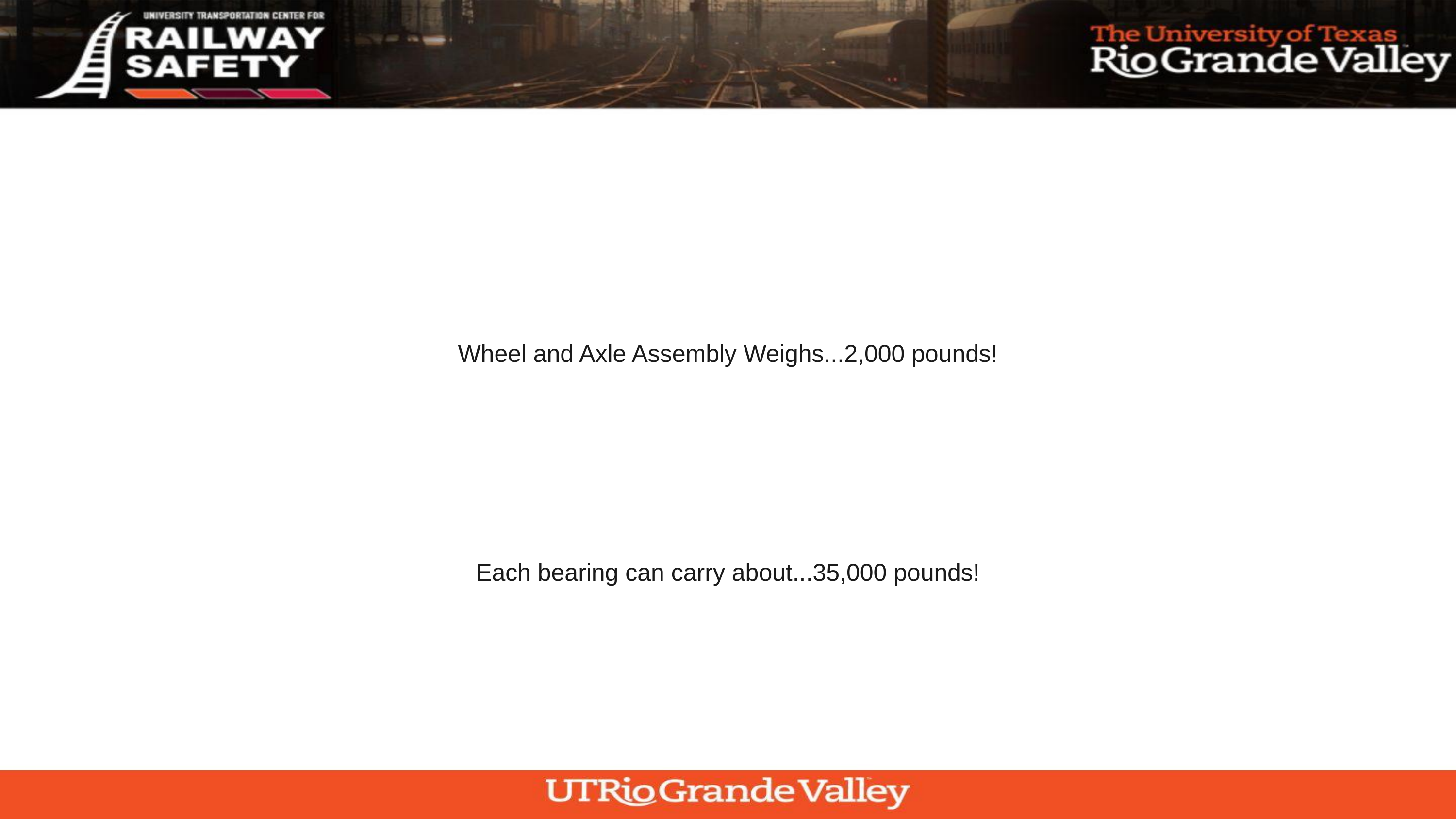

Wheel and Axle Assembly Weighs...2,000 pounds!

Each bearing can carry about...35,000 pounds!